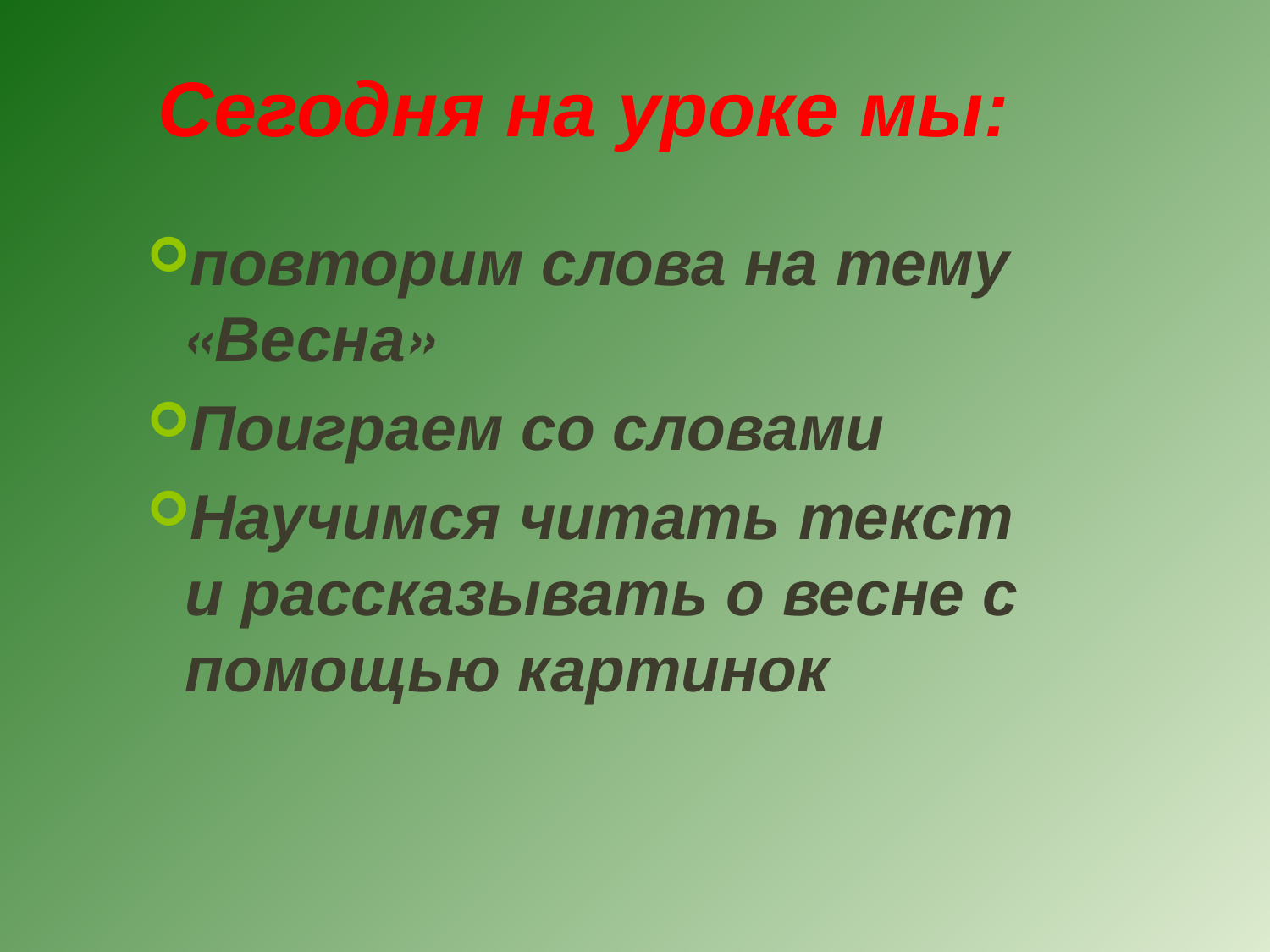

# Сегодня на уроке мы:
повторим слова на тему «Весна»
Поиграем со словами
Научимся читать текст и рассказывать о весне с помощью картинок